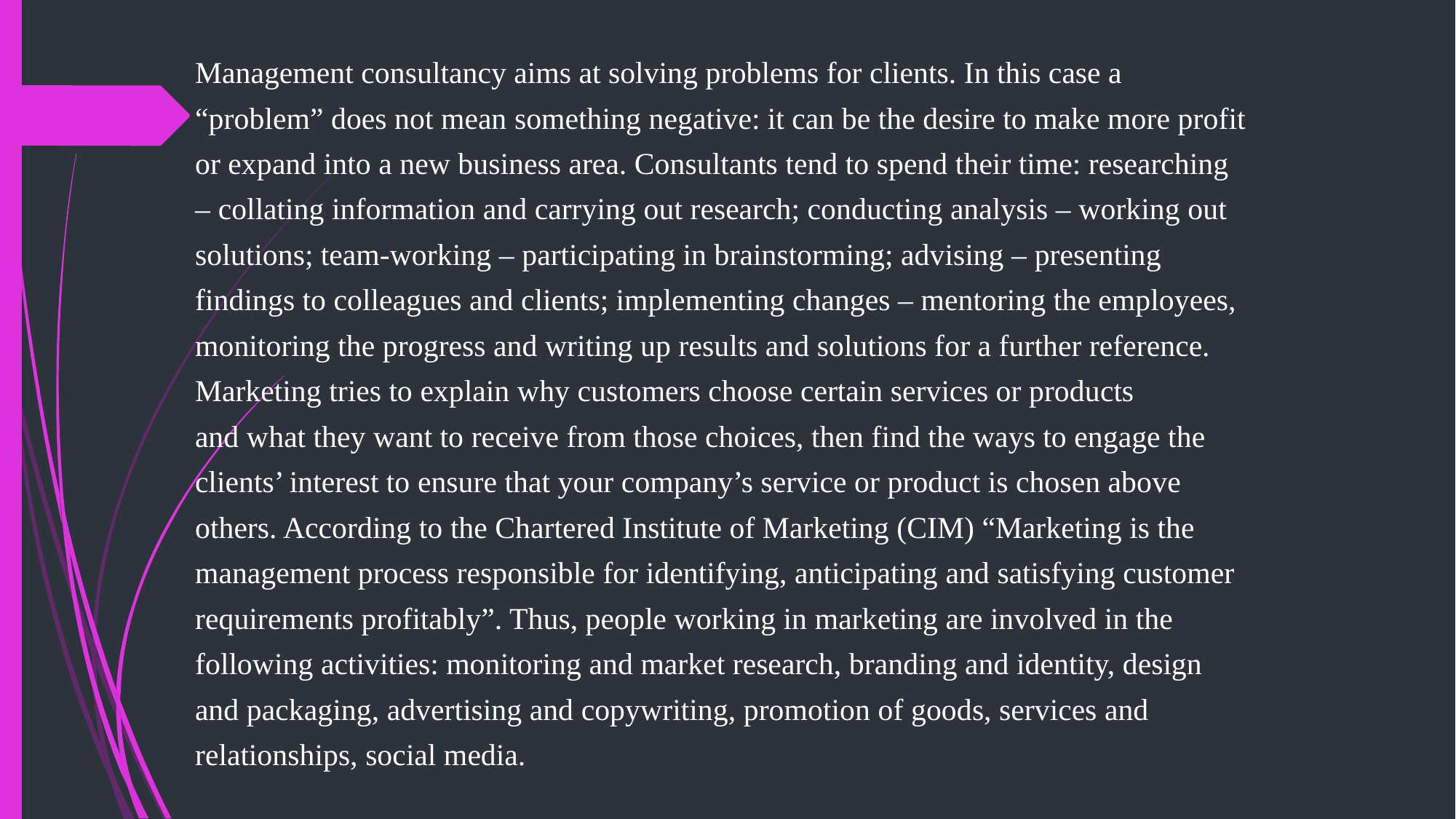

Management consultancy aims at solving problems for clients. In this case a
“problem” does not mean something negative: it can be the desire to make more profit
or expand into a new business area. Consultants tend to spend their time: researching
– collating information and carrying out research; conducting analysis – working out
solutions; team-working – participating in brainstorming; advising – presenting
findings to colleagues and clients; implementing changes – mentoring the employees,
monitoring the progress and writing up results and solutions for a further reference.
Marketing tries to explain why customers choose certain services or products
and what they want to receive from those choices, then find the ways to engage the
clients’ interest to ensure that your company’s service or product is chosen above
others. According to the Chartered Institute of Marketing (CIM) “Marketing is the
management process responsible for identifying, anticipating and satisfying customer
requirements profitably”. Thus, people working in marketing are involved in the
following activities: monitoring and market research, branding and identity, design
and packaging, advertising and copywriting, promotion of goods, services and
relationships, social media.